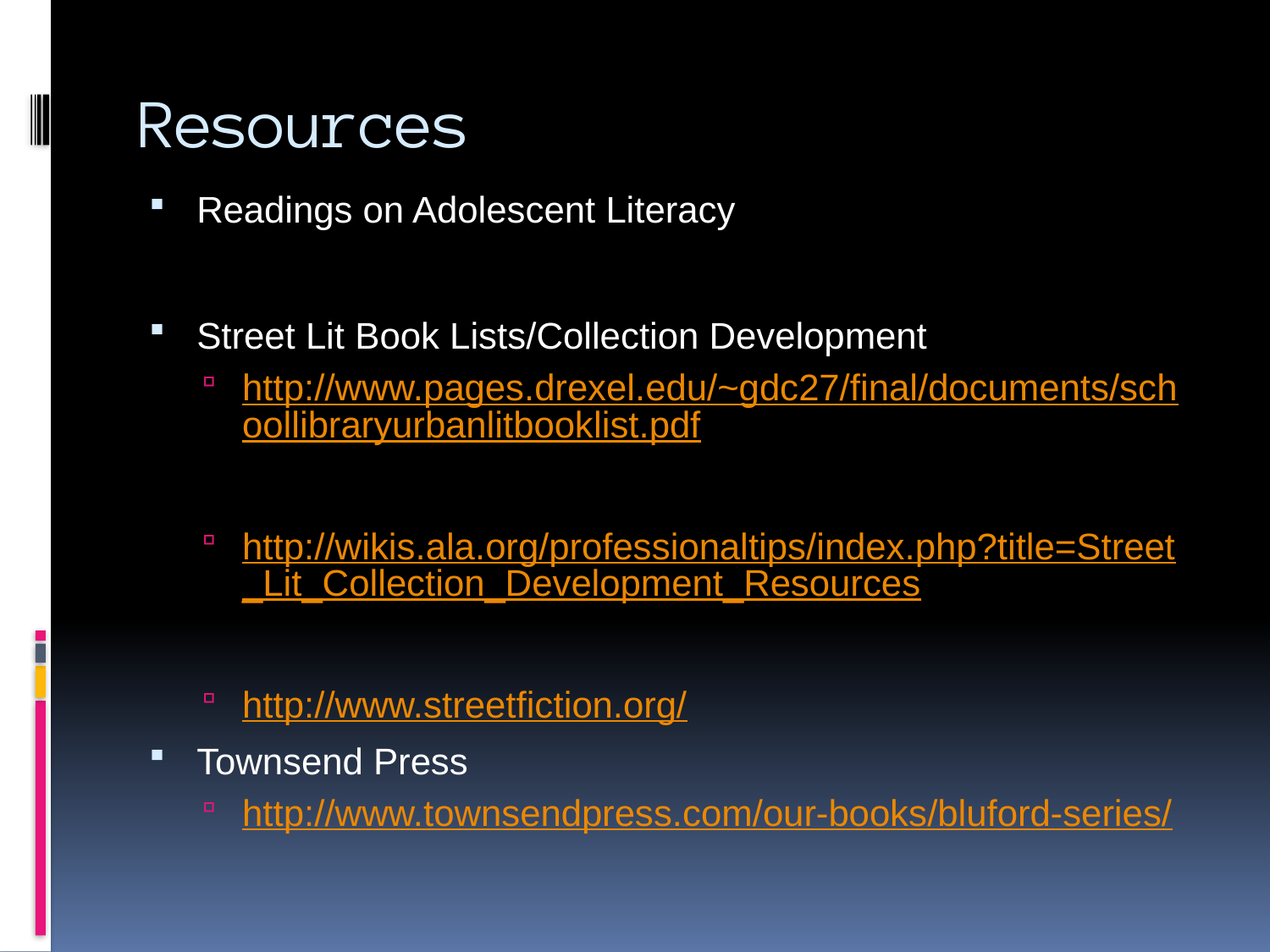

# Resources
Readings on Adolescent Literacy

Street Lit Book Lists/Collection Development
http://www.pages.drexel.edu/~gdc27/final/documents/schoollibraryurbanlitbooklist.pdf

http://wikis.ala.org/professionaltips/index.php?title=Street_Lit_Collection_Development_Resources

http://www.streetfiction.org/
Townsend Press
http://www.townsendpress.com/our-books/bluford-series/